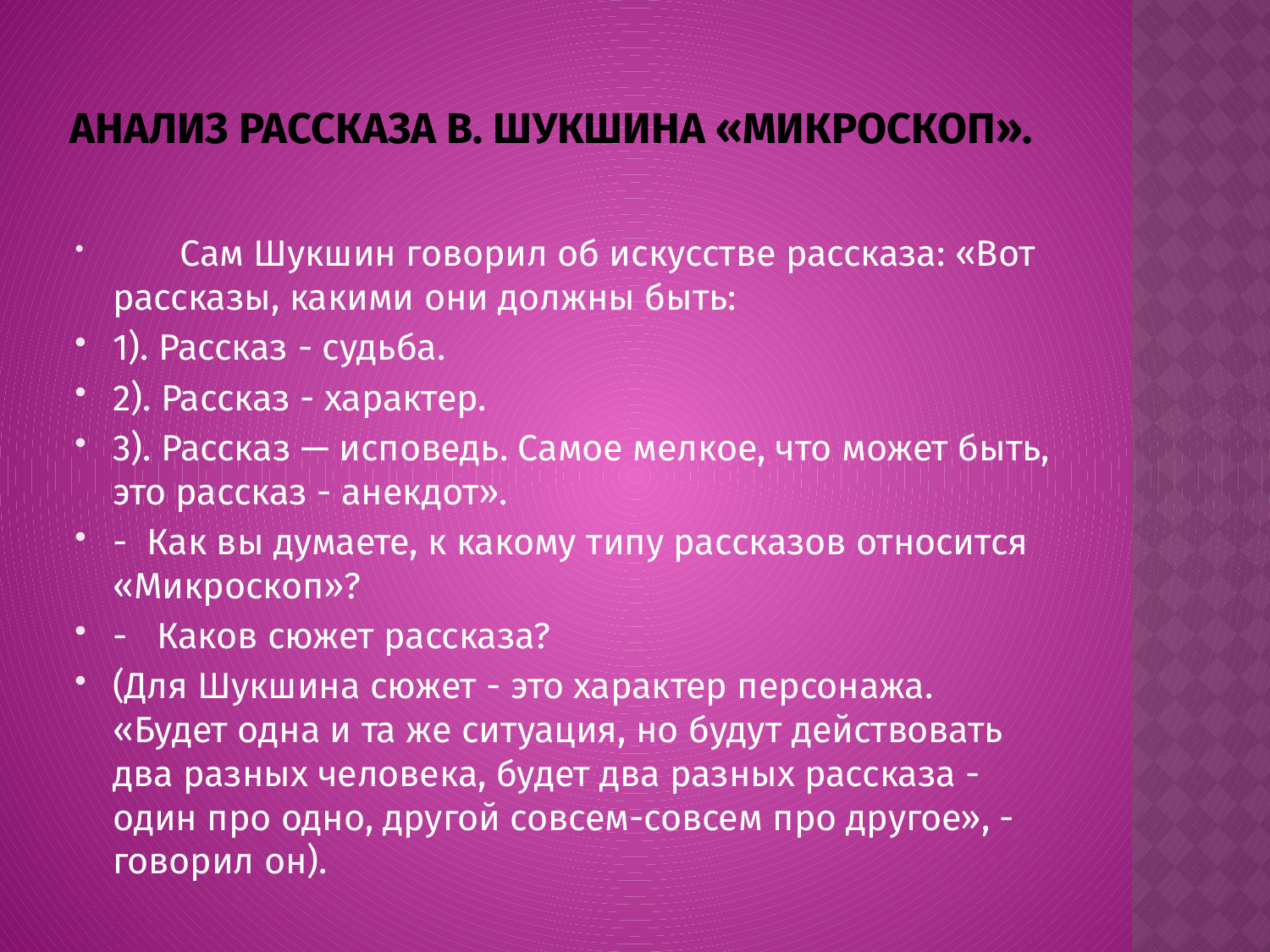

# Анализ рассказа В. Шукшина «Микроскоп».
         Сам Шукшин говорил об искусстве рассказа: «Вот рассказы, какими они должны быть:
1). Рассказ - судьба.
2). Рассказ - характер.
3). Рассказ — исповедь. Самое мелкое, что может быть, это рассказ - анекдот».
-  Как вы думаете, к какому типу рассказов относится «Микроскоп»?
-   Каков сюжет рассказа?
(Для Шукшина сюжет - это характер персонажа. «Будет одна и та же ситуация, но будут действовать два разных человека, будет два разных рассказа - один про одно, другой совсем-совсем про другое», - говорил он).